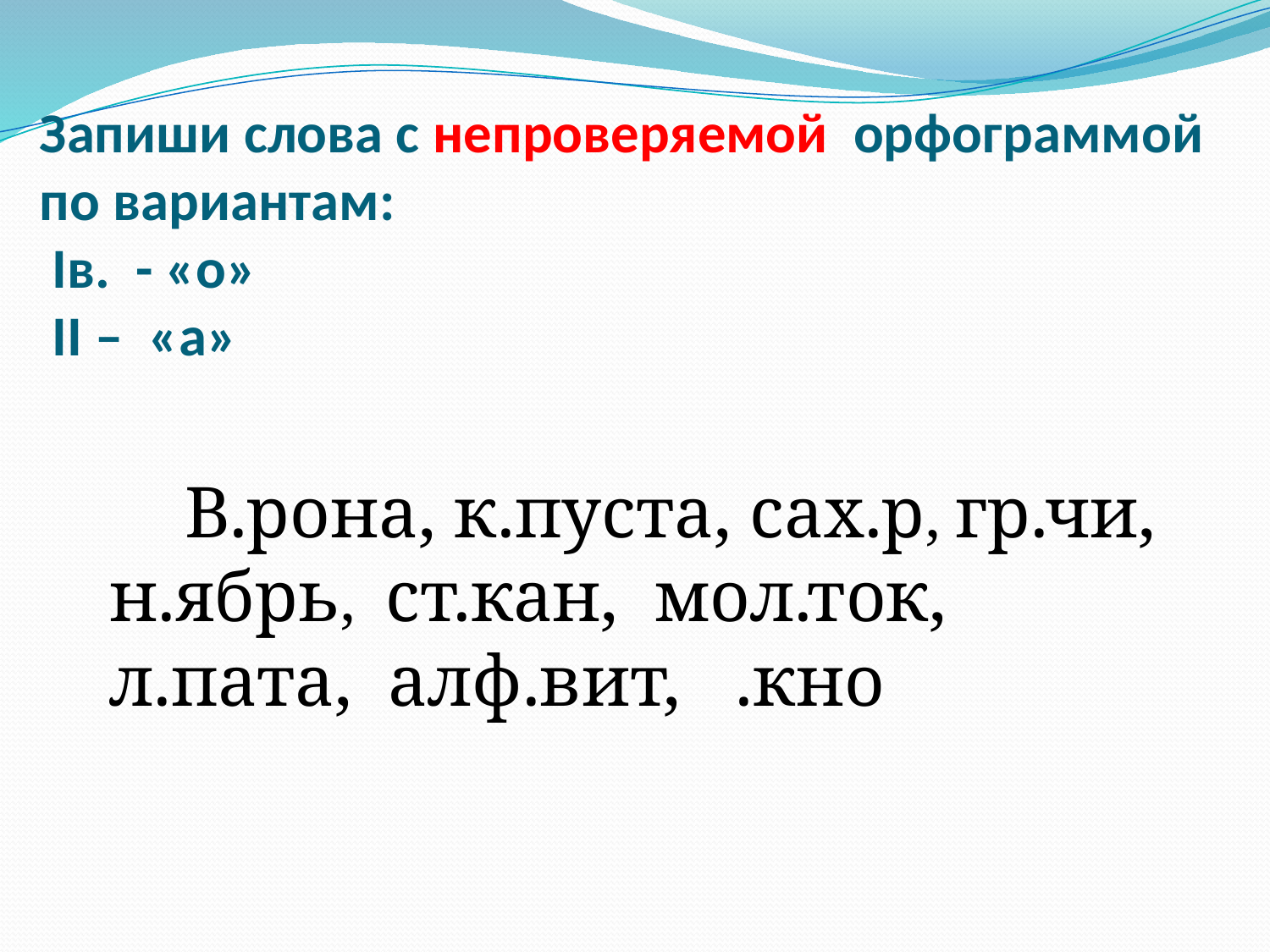

# Запиши слова с непроверяемой  орфограммой по вариантам: Iв.  - «о» II –  «а»

      В.рона, к.пуста, сах.р, гр.чи, н.ябрь,  ст.кан,  мол.ток, л.пата,  алф.вит,   .кно